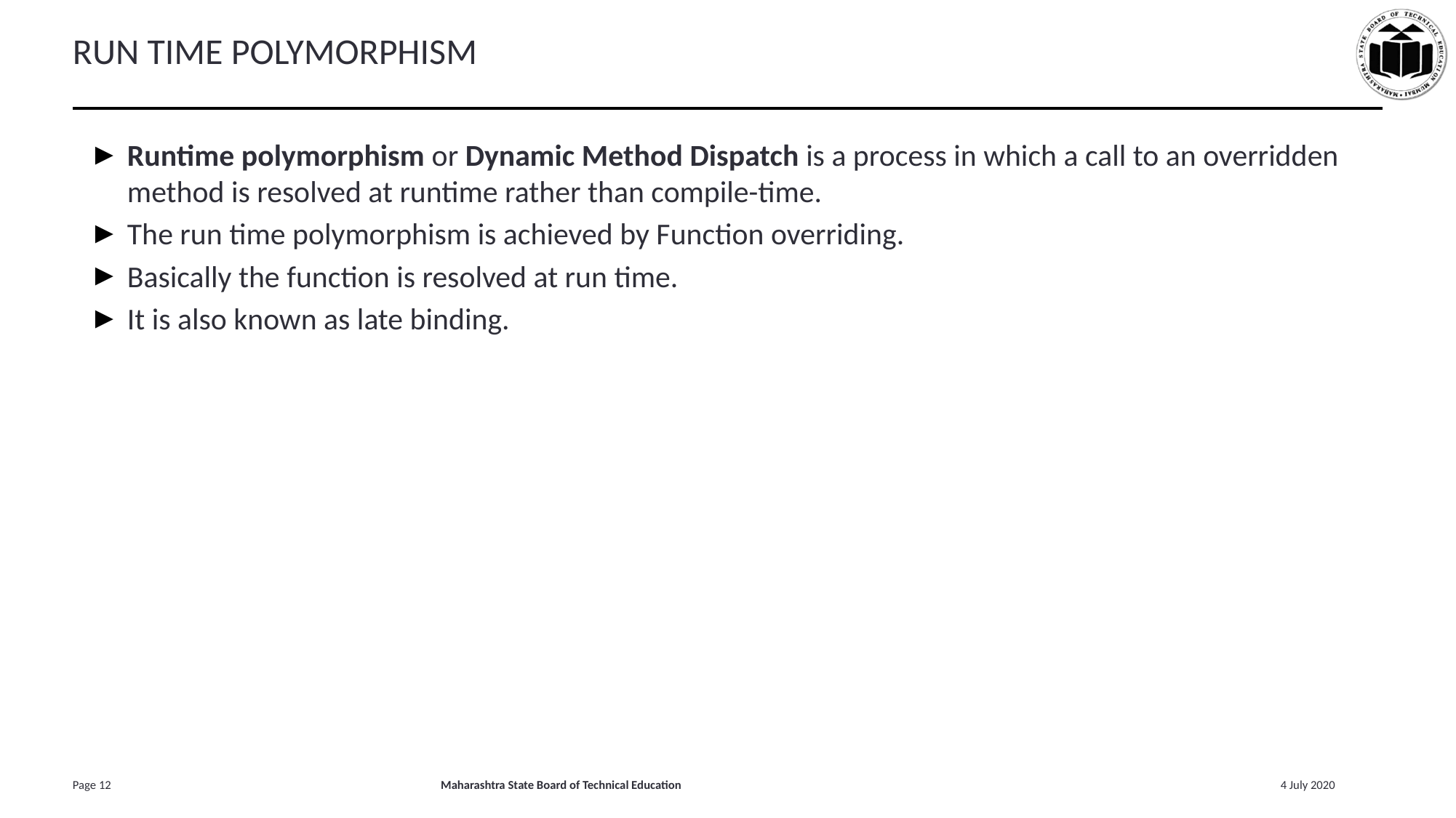

# RUN TIME POLYMORPHISM
Runtime polymorphism or Dynamic Method Dispatch is a process in which a call to an overridden method is resolved at runtime rather than compile-time.
The run time polymorphism is achieved by Function overriding.
Basically the function is resolved at run time.
It is also known as late binding.